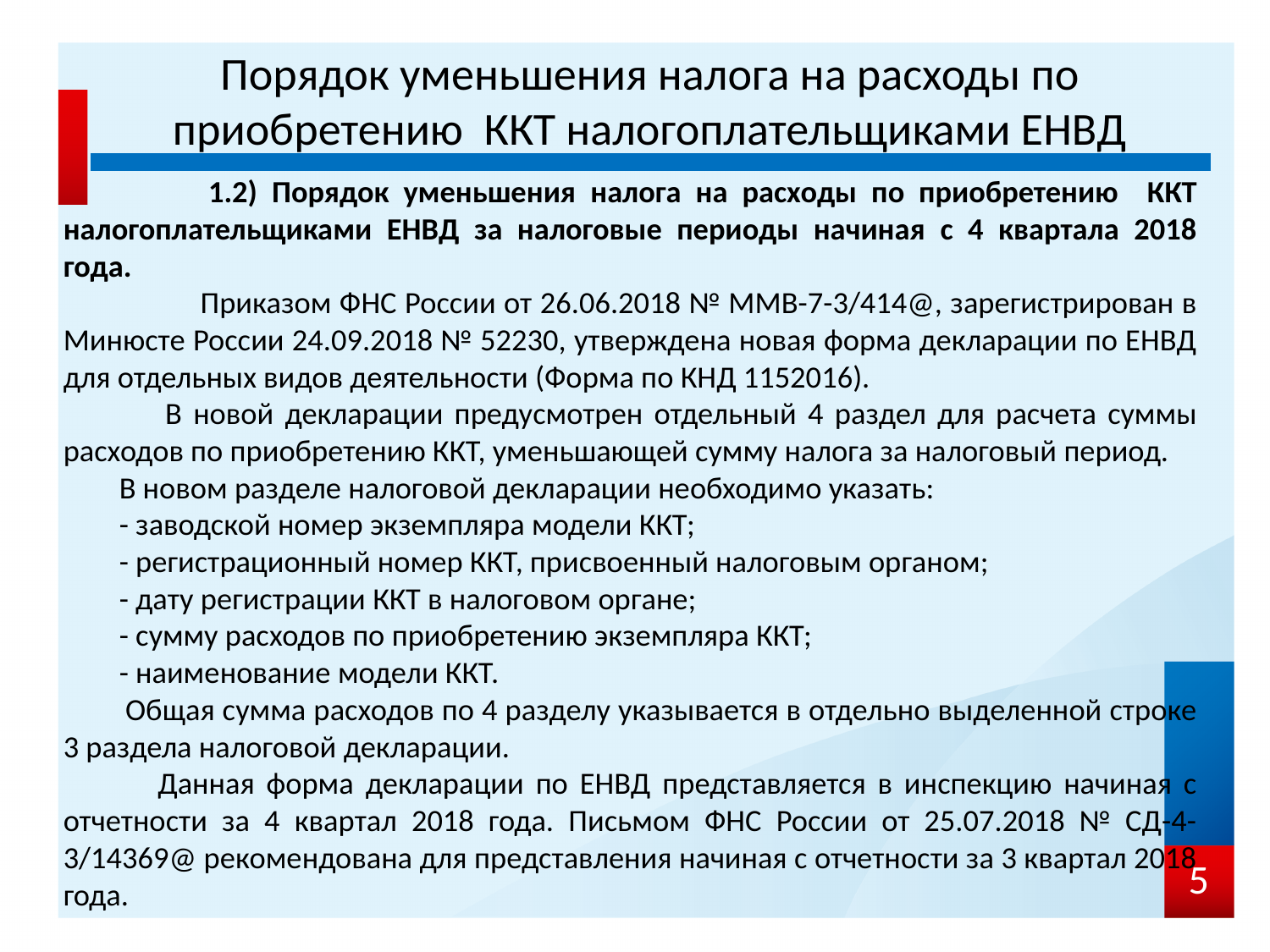

# Порядок уменьшения налога на расходы по приобретению  ККТ налогоплательщиками ЕНВД
          1.2) Порядок уменьшения налога на расходы по приобретению  ККТ налогоплательщиками ЕНВД за налоговые периоды начиная с 4 квартала 2018 года.
                 Приказом ФНС России от 26.06.2018 № ММВ-7-3/414@, зарегистрирован в Минюсте России 24.09.2018 № 52230, утверждена новая форма декларации по ЕНВД для отдельных видов деятельности (Форма по КНД 1152016).
         В новой декларации предусмотрен отдельный 4 раздел для расчета суммы расходов по приобретению ККТ, уменьшающей сумму налога за налоговый период.
        В новом разделе налоговой декларации необходимо указать:
        - заводской номер экземпляра модели ККТ;
        - регистрационный номер ККТ, присвоенный налоговым органом;
        - дату регистрации ККТ в налоговом органе;
        - сумму расходов по приобретению экземпляра ККТ;
        - наименование модели ККТ.
        Общая сумма расходов по 4 разделу указывается в отдельно выделенной строке 3 раздела налоговой декларации.
        Данная форма декларации по ЕНВД представляется в инспекцию начиная с отчетности за 4 квартал 2018 года. Письмом ФНС России от 25.07.2018 № СД-4-3/14369@ рекомендована для представления начиная с отчетности за 3 квартал 2018 года.

5